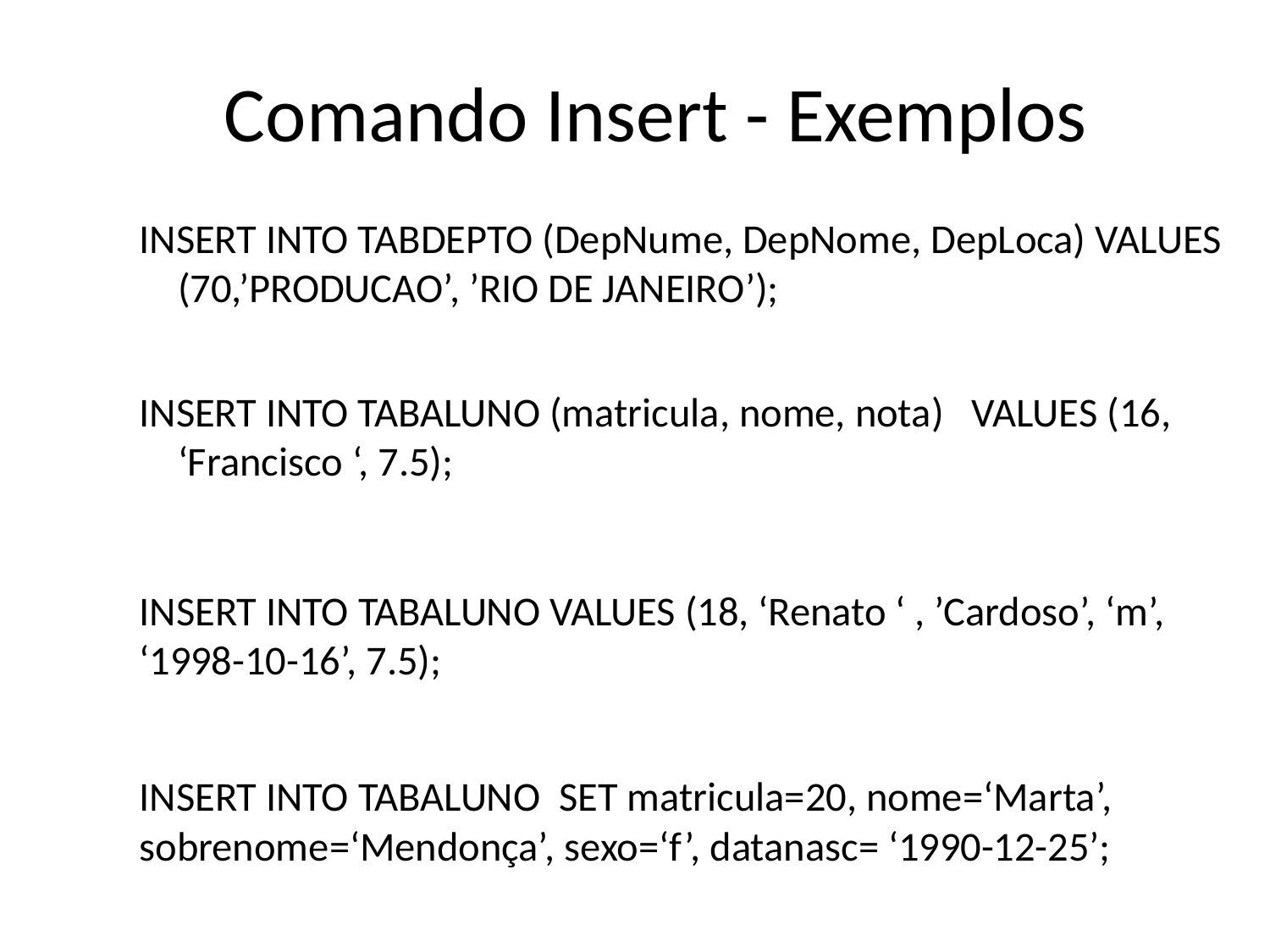

# Comando Insert - Exemplos
INSERT INTO TABDEPTO (DepNume, DepNome, DepLoca) VALUES (70,’PRODUCAO’, ’RIO DE JANEIRO’);
INSERT INTO TABALUNO (matricula, nome, nota)   VALUES (16, ‘Francisco ‘, 7.5);

INSERT INTO TABALUNO VALUES (18, ‘Renato ‘ , ’Cardoso’, ‘m’, ‘1998-10-16’, 7.5);

INSERT INTO TABALUNO  SET matricula=20, nome=‘Marta’, sobrenome=‘Mendonça’, sexo=‘f’, datanasc= ‘1990-12-25’;